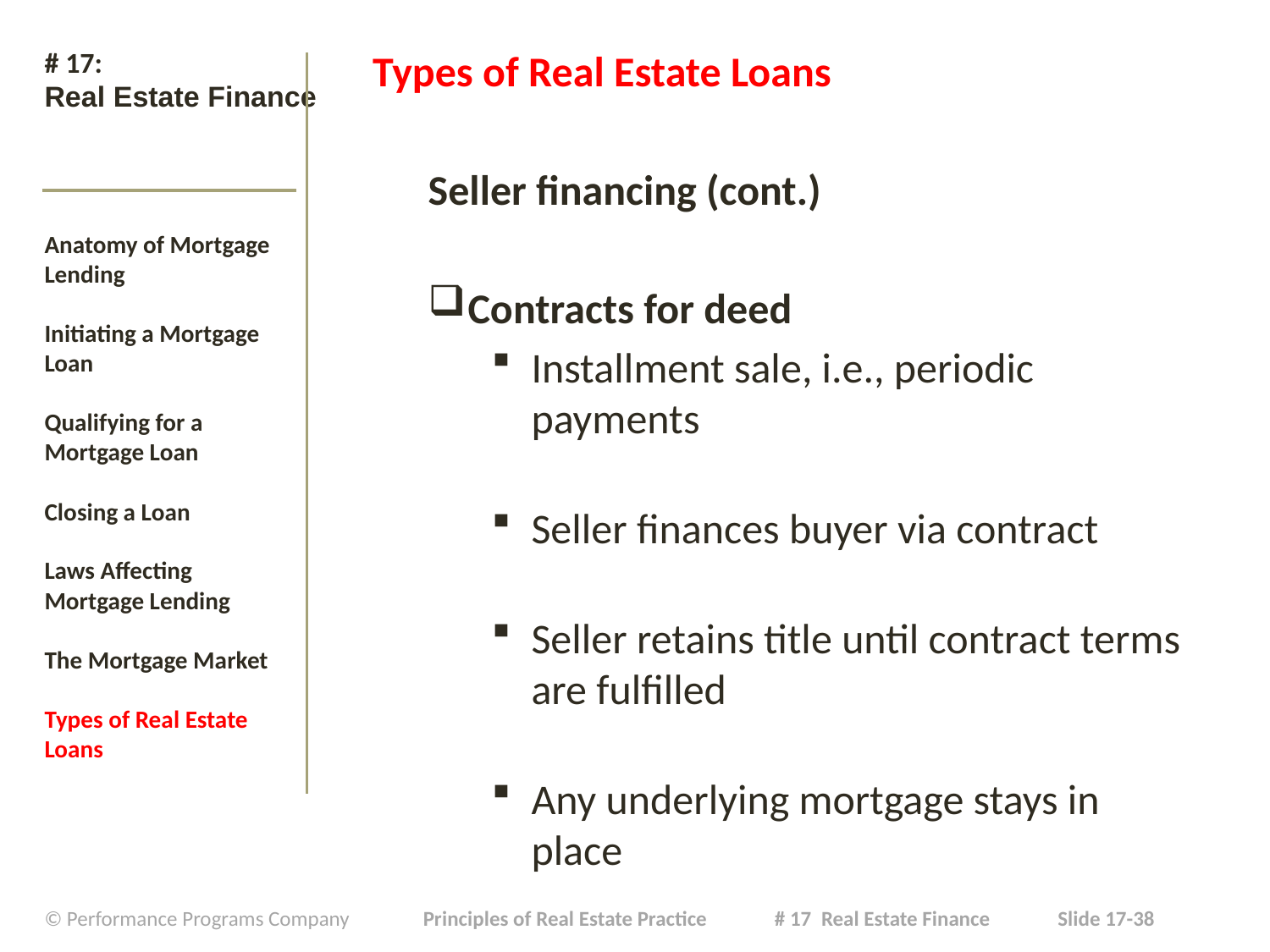

# # 17: Real Estate Finance
Types of Real Estate Loans

Seller financing (cont.)

Contracts for deed
Installment sale, i.e., periodic payments
Seller finances buyer via contract
Seller retains title until contract terms are fulfilled
Any underlying mortgage stays in place

Anatomy of Mortgage Lending

Initiating a Mortgage Loan

Qualifying for a Mortgage Loan

Closing a Loan

Laws Affecting Mortgage Lending

The Mortgage Market

Types of Real Estate Loans

| © Performance Programs Company Principles of Real Estate Practice # 17 Real Estate Finance Slide 17-38 |
| --- |